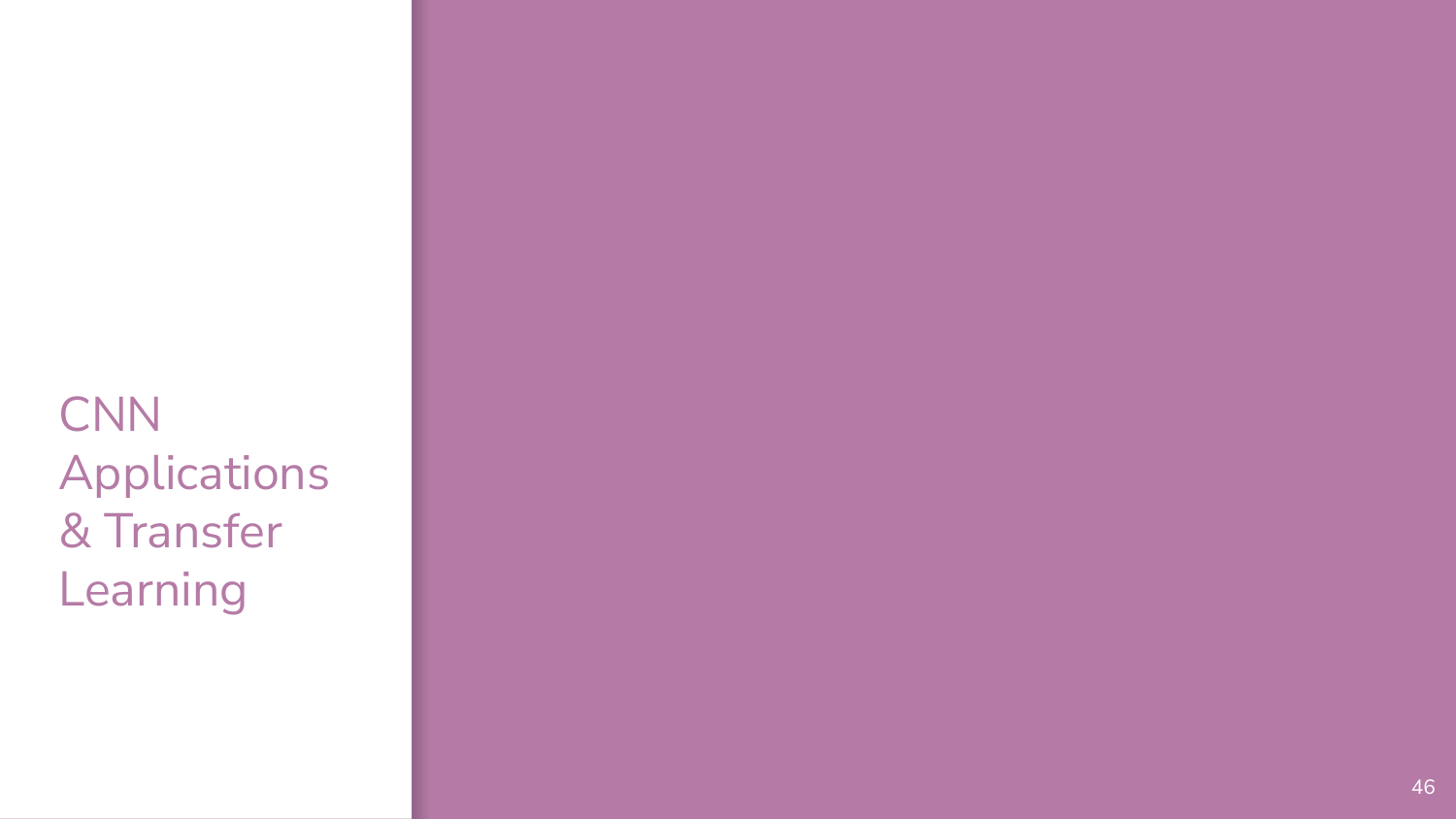

# CNN Applications & Transfer Learning

46